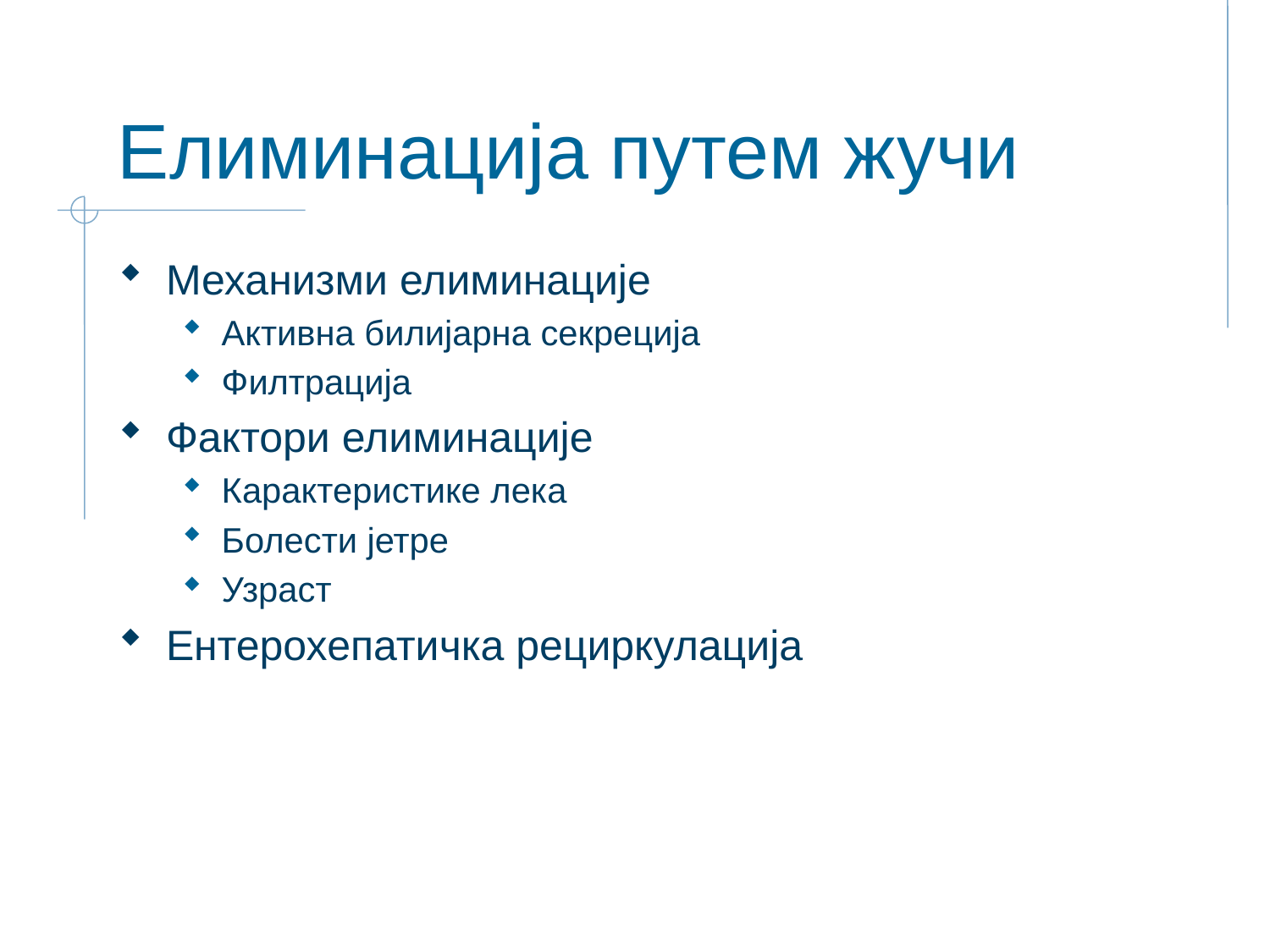

Елиминација путем жучи
Механизми елиминације
Активна билијарна секреција
Филтрација
Фактори елиминације
Карактеристике лека
Болести јетре
Узраст
Ентерохепатичка рециркулација